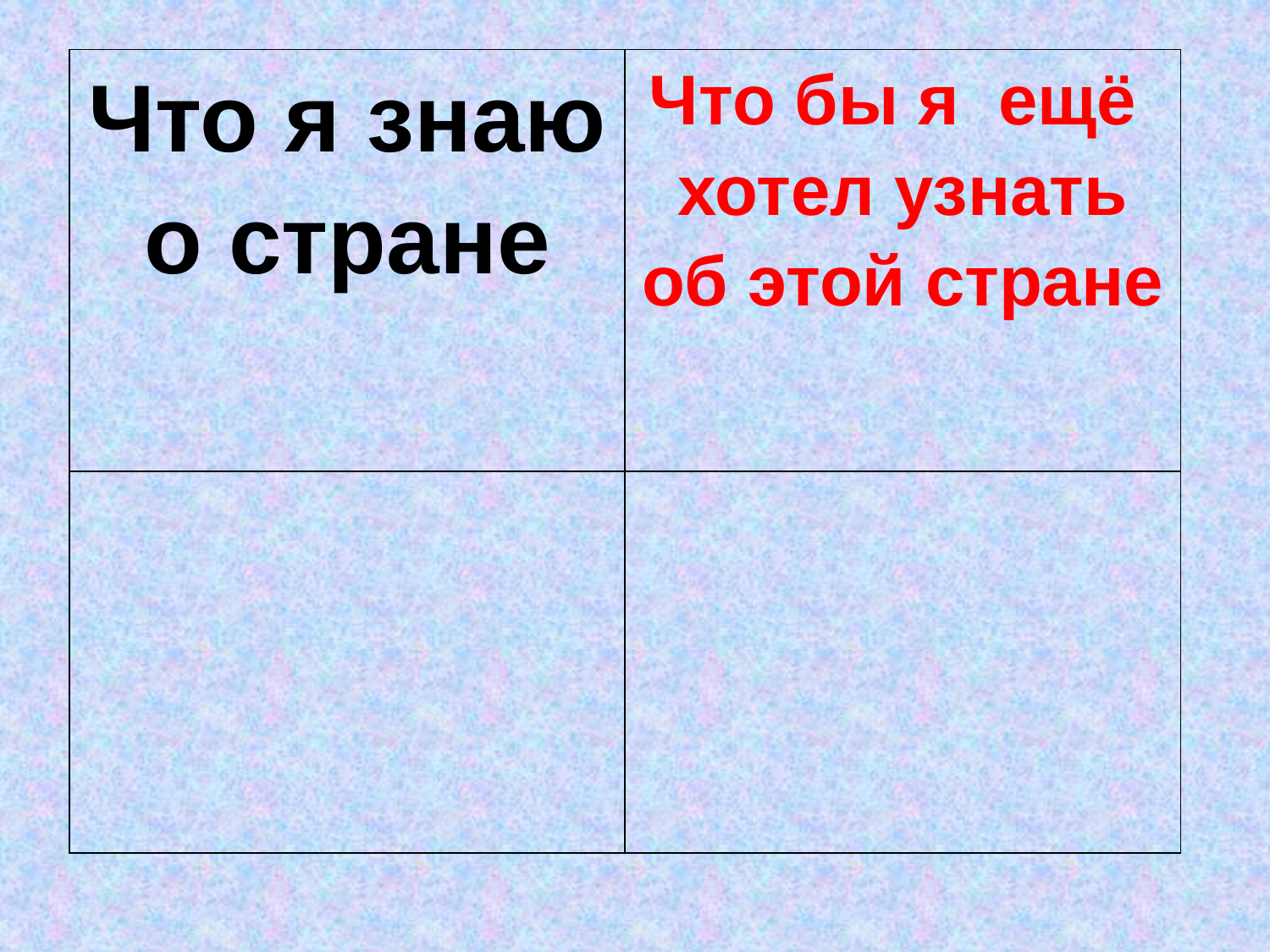

| Что я знаю о стране | Что бы я ещё хотел узнать об этой стране |
| --- | --- |
|  |  |